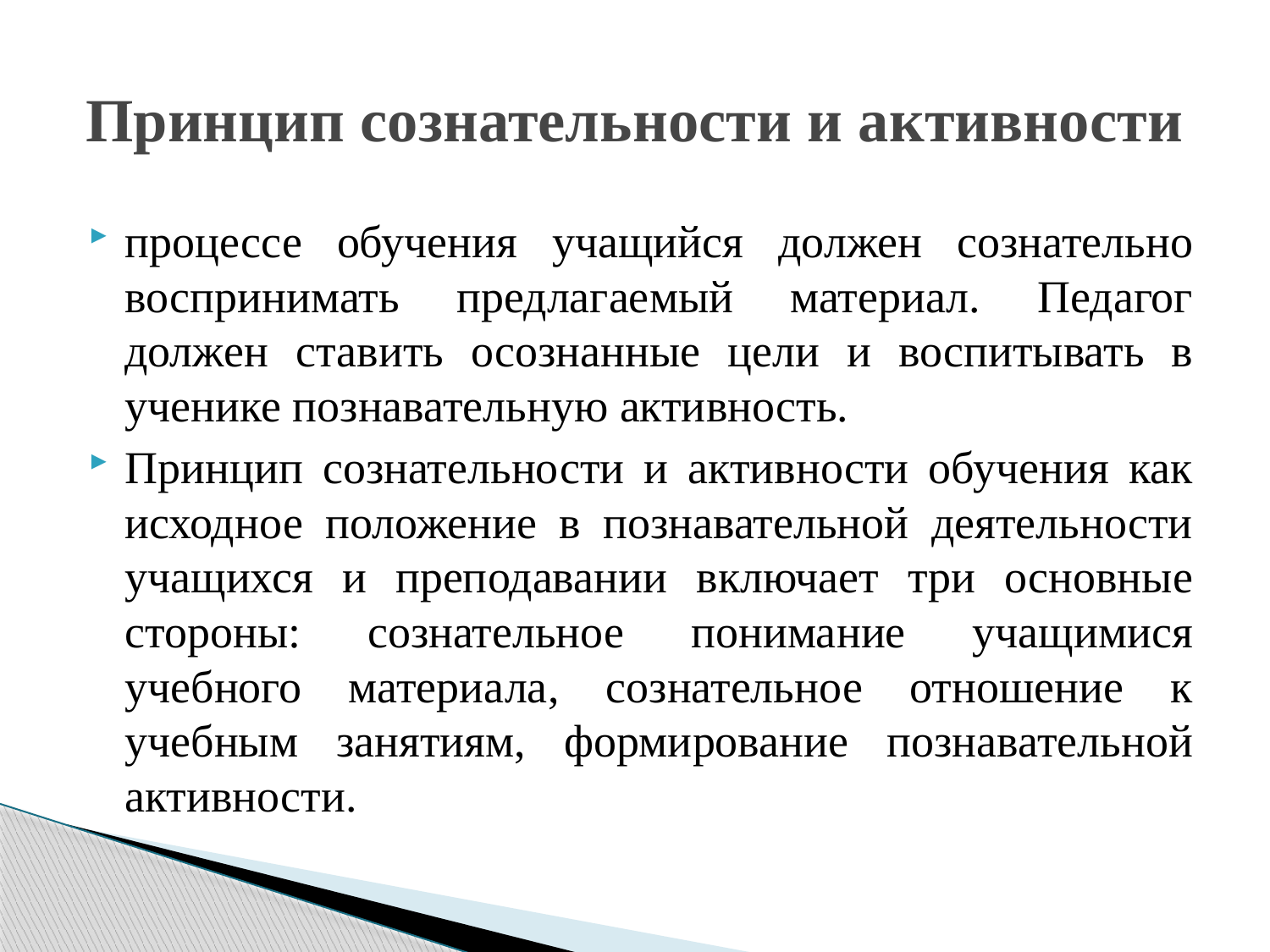

# Принцип сознательности и активности
процессе обучения учащийся должен сознательно воспринимать предлагаемый материал. Педагог должен ставить осознанные цели и воспитывать в ученике познавательную активность.
Принцип сознательности и активности обучения как исходное положение в познавательной деятельности учащихся и преподавании включает три основные стороны: сознательное понимание учащимися учебного материала, сознательное отношение к учебным занятиям, формирование познавательной активности.